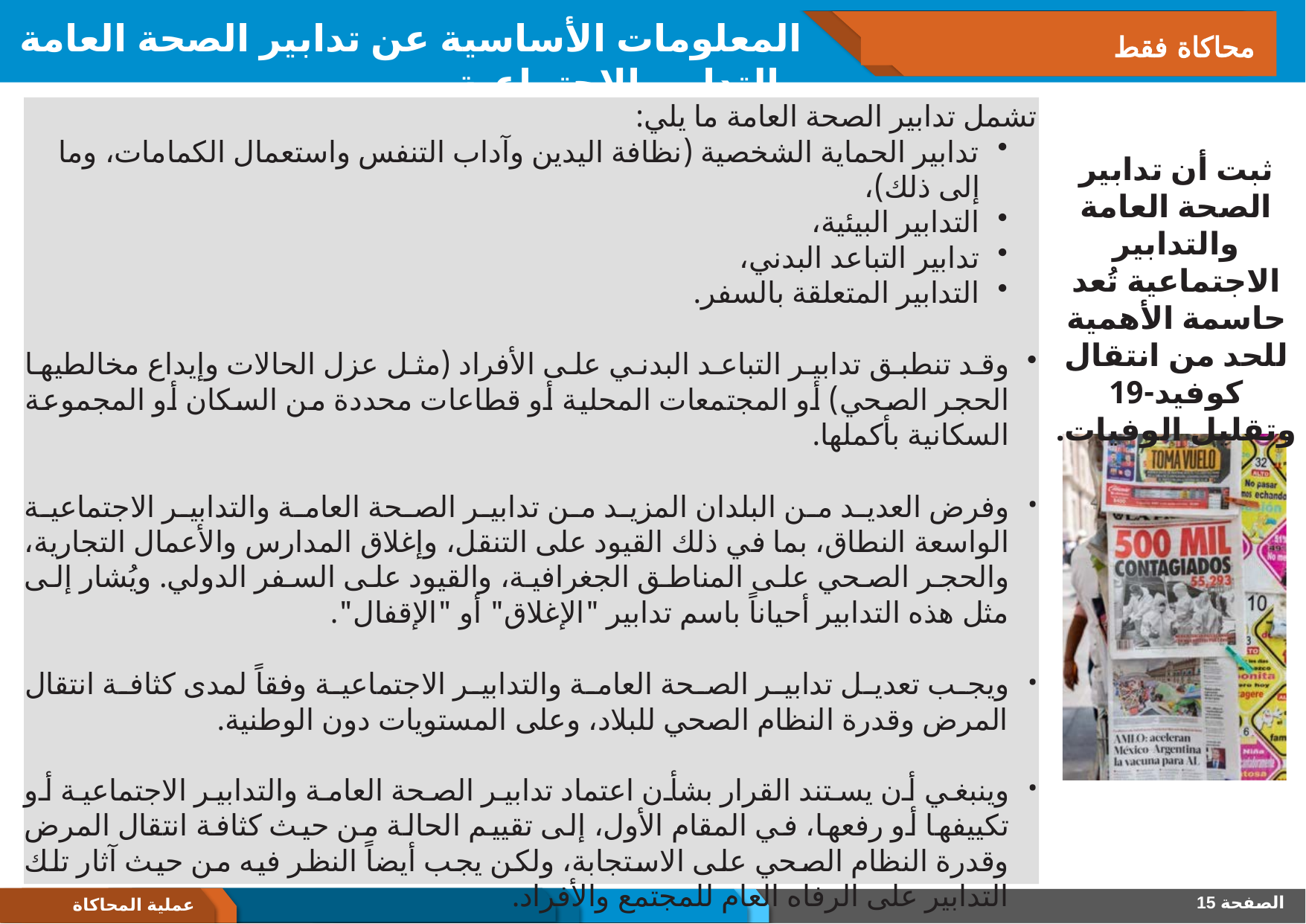

# المعلومات الأساسية عن تدابير الصحة العامة والتدابير الاجتماعية
محاكاة فقط
تشمل تدابير الصحة العامة ما يلي:
تدابير الحماية الشخصية (نظافة اليدين وآداب التنفس واستعمال الكمامات، وما إلى ذلك)،
التدابير البيئية،
تدابير التباعد البدني،
التدابير المتعلقة بالسفر.

وقد تنطبق تدابير التباعد البدني على الأفراد (مثل عزل الحالات وإيداع مخالطيها الحجر الصحي) أو المجتمعات المحلية أو قطاعات محددة من السكان أو المجموعة السكانية بأكملها.

وفرض العديد من البلدان المزيد من تدابير الصحة العامة والتدابير الاجتماعية الواسعة النطاق، بما في ذلك القيود على التنقل، وإغلاق المدارس والأعمال التجارية، والحجر الصحي على المناطق الجغرافية، والقيود على السفر الدولي. ويُشار إلى مثل هذه التدابير أحياناً باسم تدابير "الإغلاق" أو "الإقفال".

ويجب تعديل تدابير الصحة العامة والتدابير الاجتماعية وفقاً لمدى كثافة انتقال المرض وقدرة النظام الصحي للبلاد، وعلى المستويات دون الوطنية.

وينبغي أن يستند القرار بشأن اعتماد تدابير الصحة العامة والتدابير الاجتماعية أو تكييفها أو رفعها، في المقام الأول، إلى تقييم الحالة من حيث كثافة انتقال المرض وقدرة النظام الصحي على الاستجابة، ولكن يجب أيضاً النظر فيه من حيث آثار تلك التدابير على الرفاه العام للمجتمع والأفراد.

عندما تُعدل تدابير الصحة العامة والتدابير الاجتماعية، ينبغي مشاورة المجتمعات المحلية وإشراكها على نحو تام قبل إدخال التغيير.
ثبت أن تدابير الصحة العامة والتدابير الاجتماعية تُعد حاسمة الأهمية للحد من انتقال كوفيد-19 وتقليل الوفيات.

الصفحة 15
عملية المحاكاة